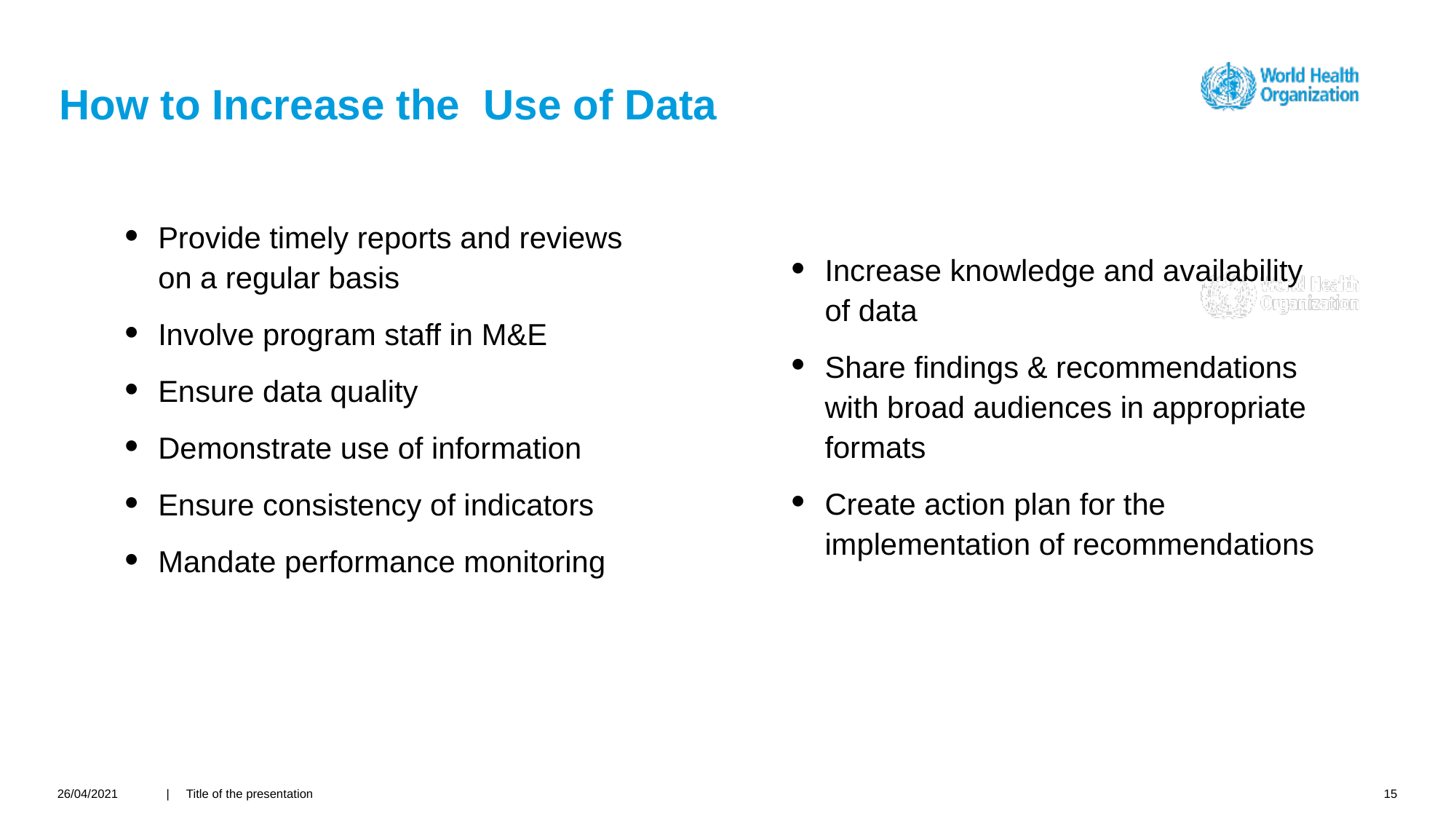

# How to Increase the  Use of Data

Provide timely reports and reviews on a regular basis
Involve program staff in M&E
Ensure data quality
Demonstrate use of information
Ensure consistency of indicators
Mandate performance monitoring

Increase knowledge and availability of data
Share findings & recommendations with broad audiences in appropriate formats
Create action plan for the implementation of recommendations

26/04/2021
|     Title of the presentation
15